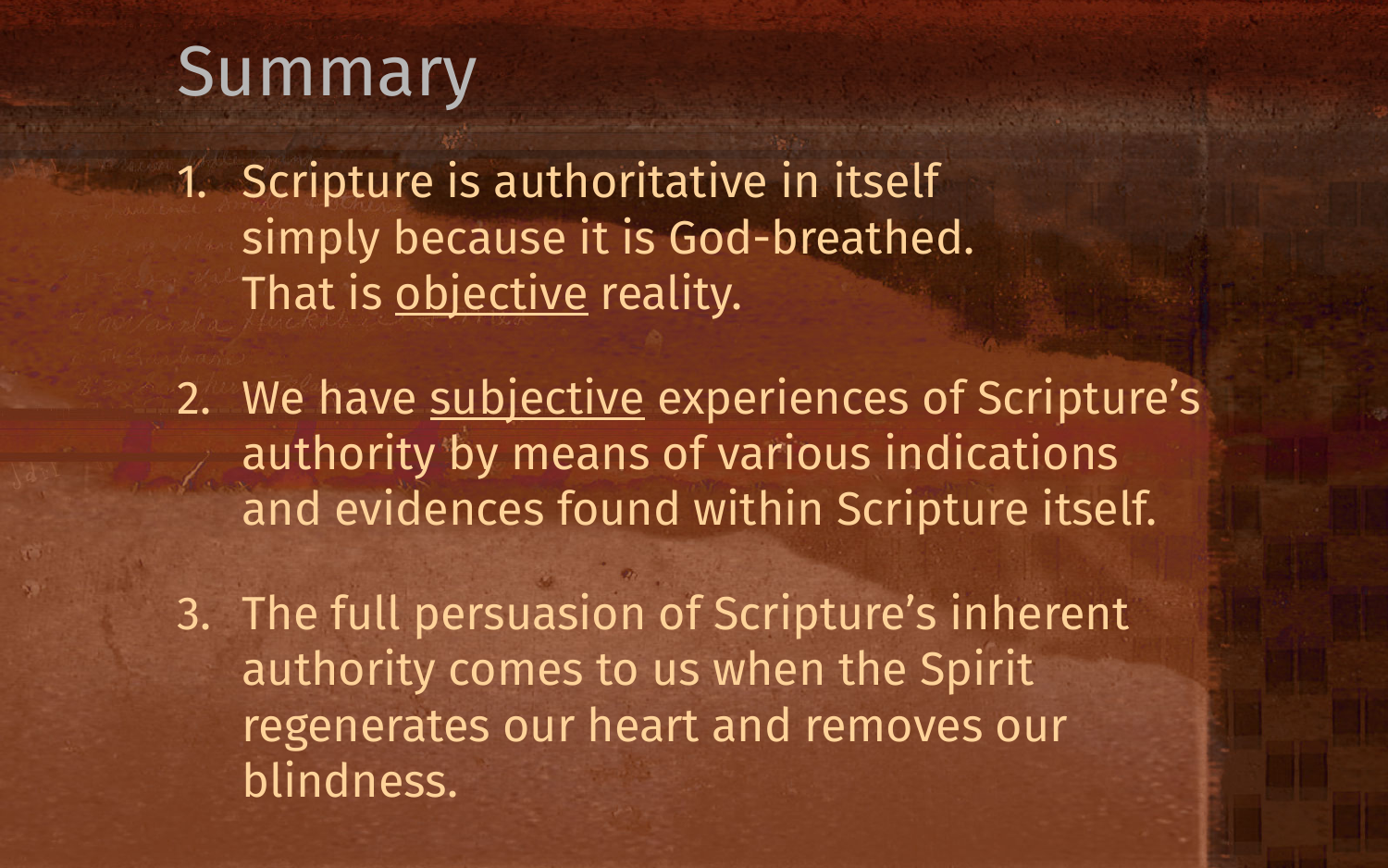

Summary
Scripture is authoritative in itself
simply because it is God-breathed.
That is objective reality.
We have subjective experiences of Scripture’s authority by means of various indications and evidences found within Scripture itself.
The full persuasion of Scripture’s inherent authority comes to us when the Spirit regenerates our heart and removes our blindness.